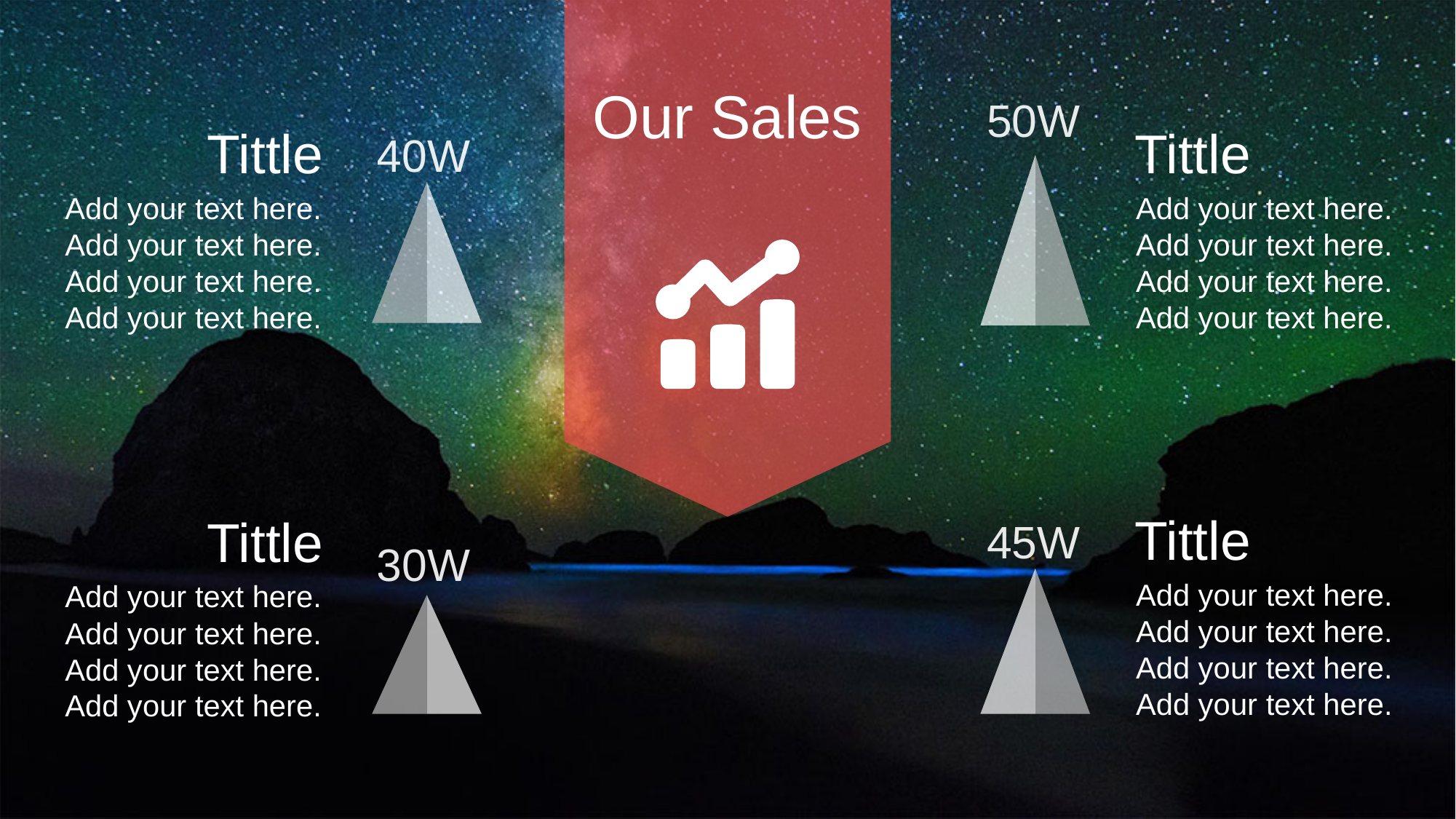

Our Sales
50W

Tittle
Tittle
40W

Add your text here. Add your text here.
Add your text here.
Add your text here.
Add your text here. Add your text here.
Add your text here.
Add your text here.

Tittle
Tittle
45W
30W

Add your text here. Add your text here.
Add your text here.
Add your text here.
Add your text here. Add your text here.
Add your text here.
Add your text here.